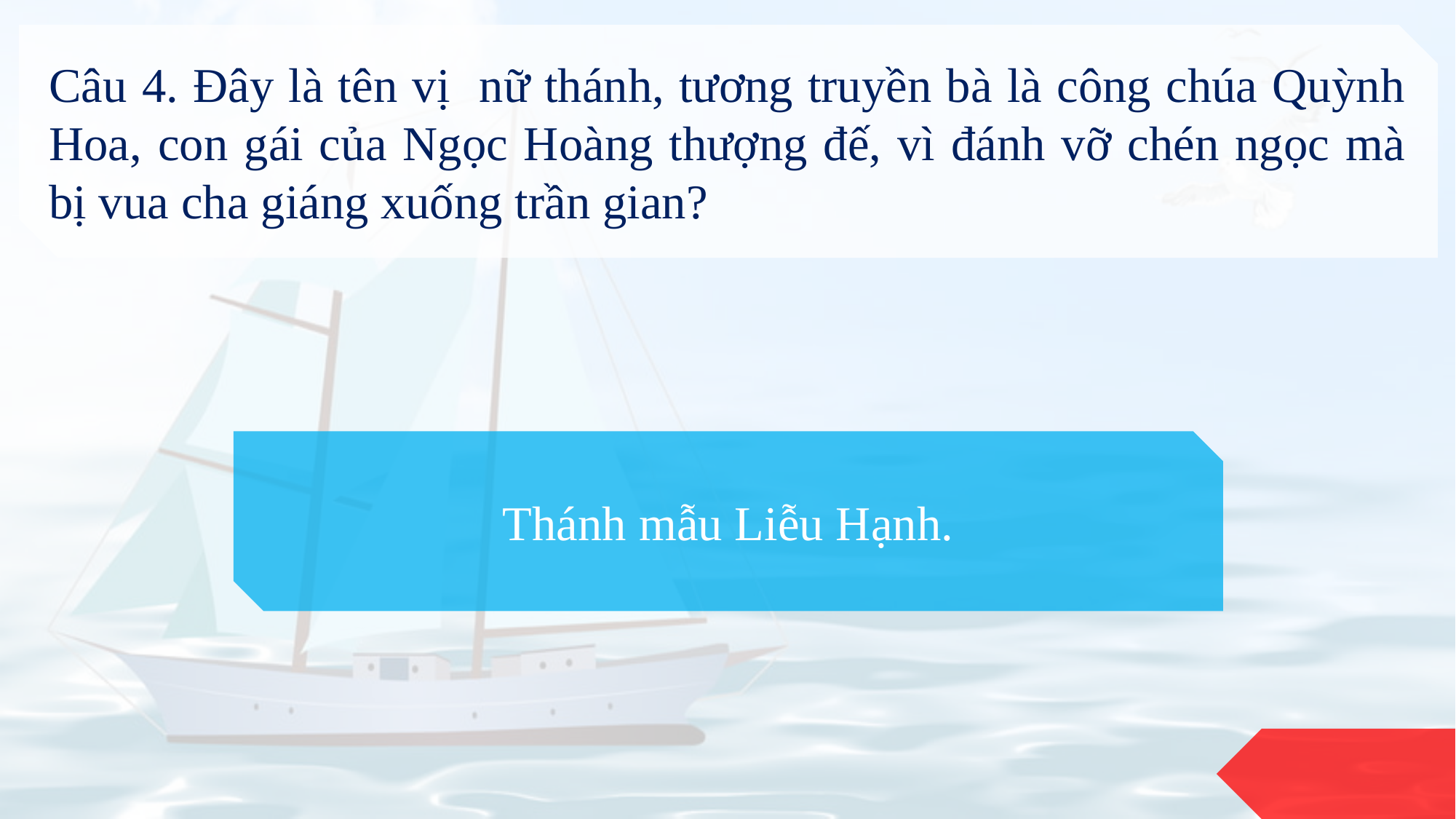

Câu 4. Đây là tên vị  nữ thánh, tương truyền bà là công chúa Quỳnh Hoa, con gái của Ngọc Hoàng thượng đế, vì đánh vỡ chén ngọc mà bị vua cha giáng xuống trần gian?
Thánh mẫu Liễu Hạnh.